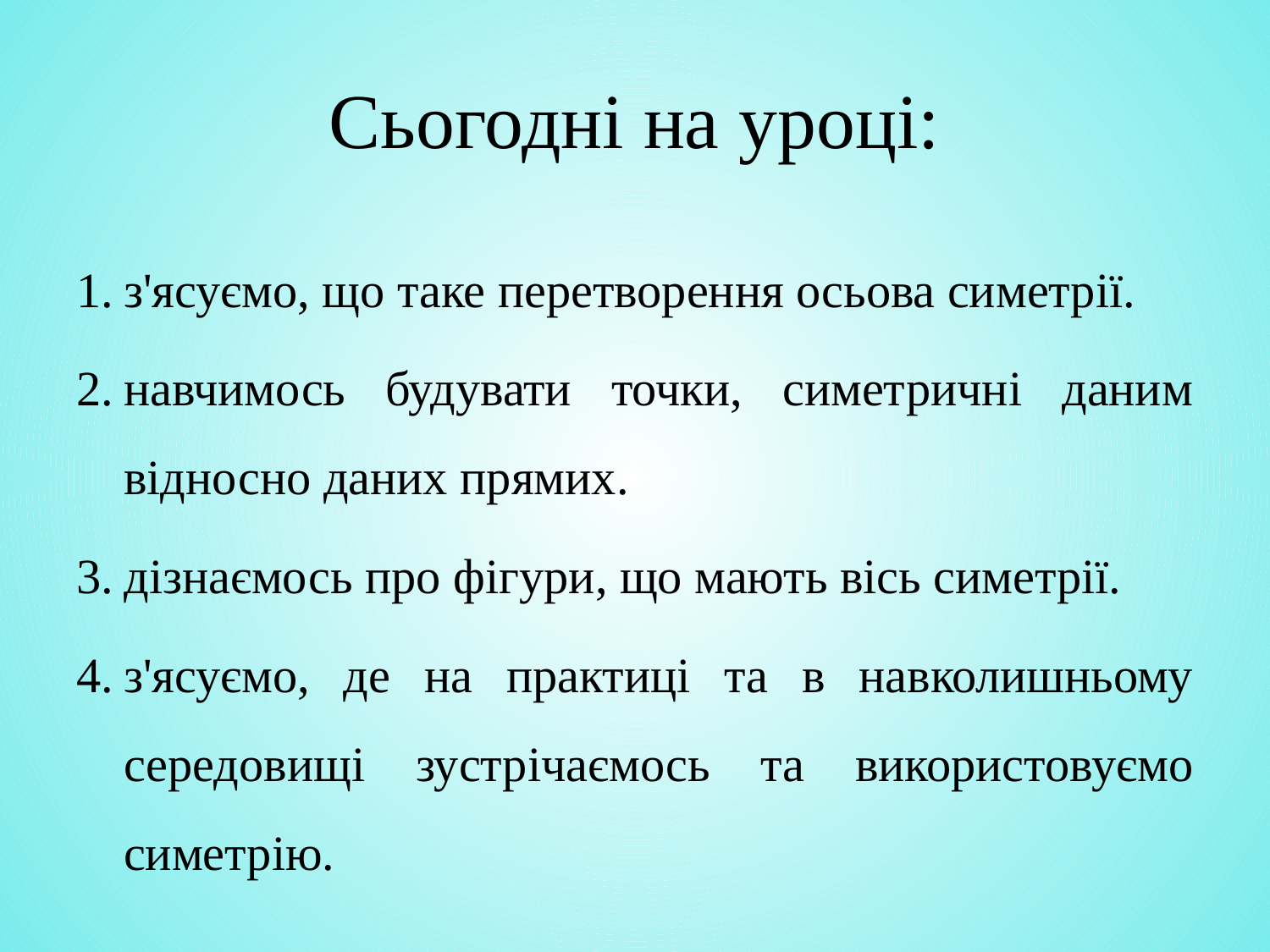

# Сьогодні на уроці:
з'ясуємо, що таке перетворення осьова симетрії.
навчимось будувати точки, симетричні даним відносно даних прямих.
дізнаємось про фігури, що мають вісь симетрії.
з'ясуємо, де на практиці та в навколишньому середовищі зустрічаємось та використовуємо симетрію.